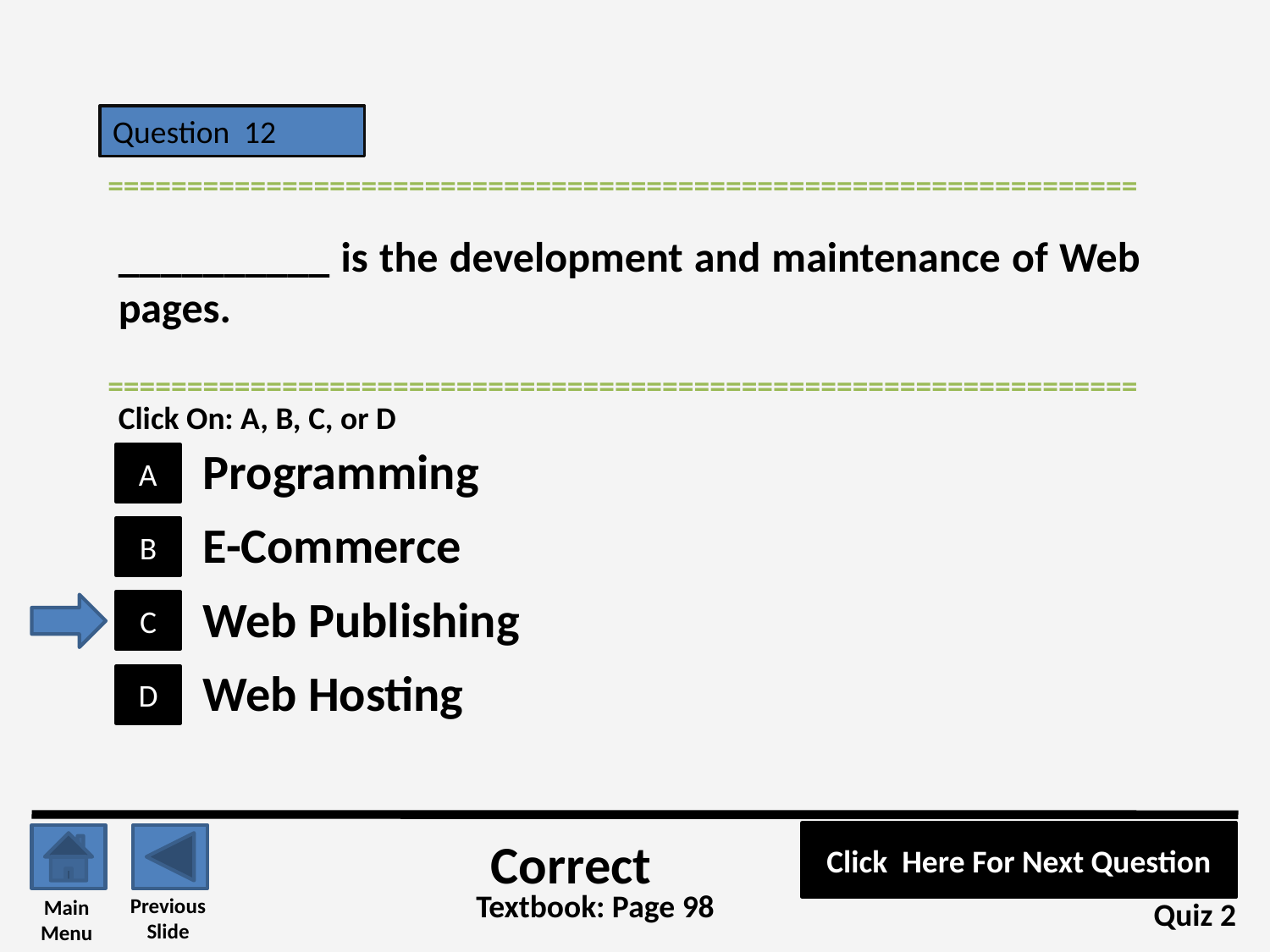

Question  12
=================================================================
__________ is the development and maintenance of Web pages.
=================================================================
Click On: A, B, C, or D

Programming
A

E-Commerce
B

Web Publishing
C

Web Hosting
D
Click  Here For Next Question

Correct
Textbook: Page 98
Previous
Slide
Main
Menu
Quiz 2